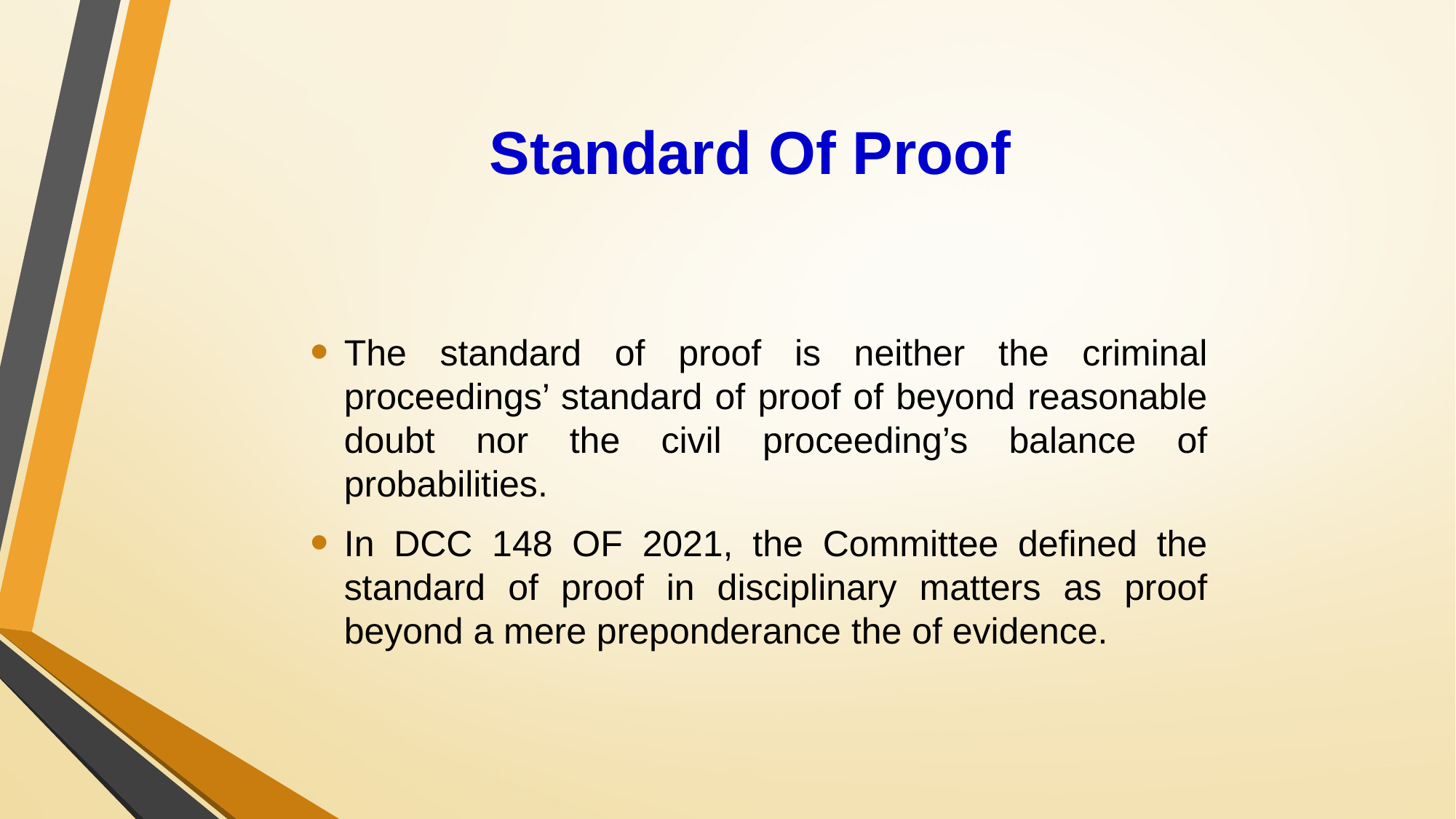

# Standard Of Proof
The standard of proof is neither the criminal proceedings’ standard of proof of beyond reasonable doubt nor the civil proceeding’s balance of probabilities.
In DCC 148 OF 2021, the Committee defined the standard of proof in disciplinary matters as proof beyond a mere preponderance the of evidence.